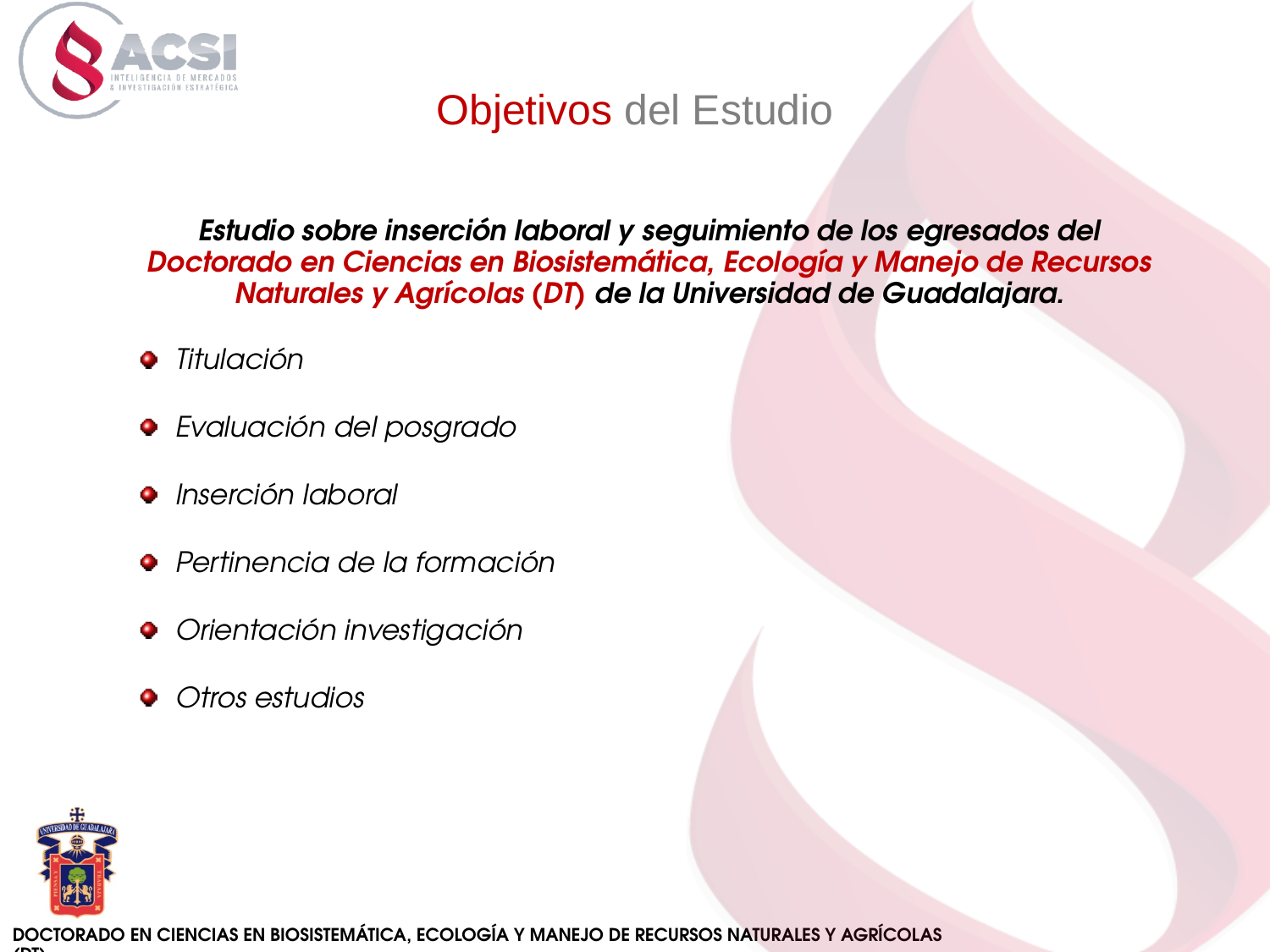

Objetivos del Estudio
Estudio sobre inserción laboral y seguimiento de los egresados del Doctorado en Ciencias en Biosistemática, Ecología y Manejo de Recursos Naturales y Agrícolas (DT) de la Universidad de Guadalajara.

 Titulación

 Evaluación del posgrado

 Inserción laboral

 Pertinencia de la formación

 Orientación investigación

 Otros estudios